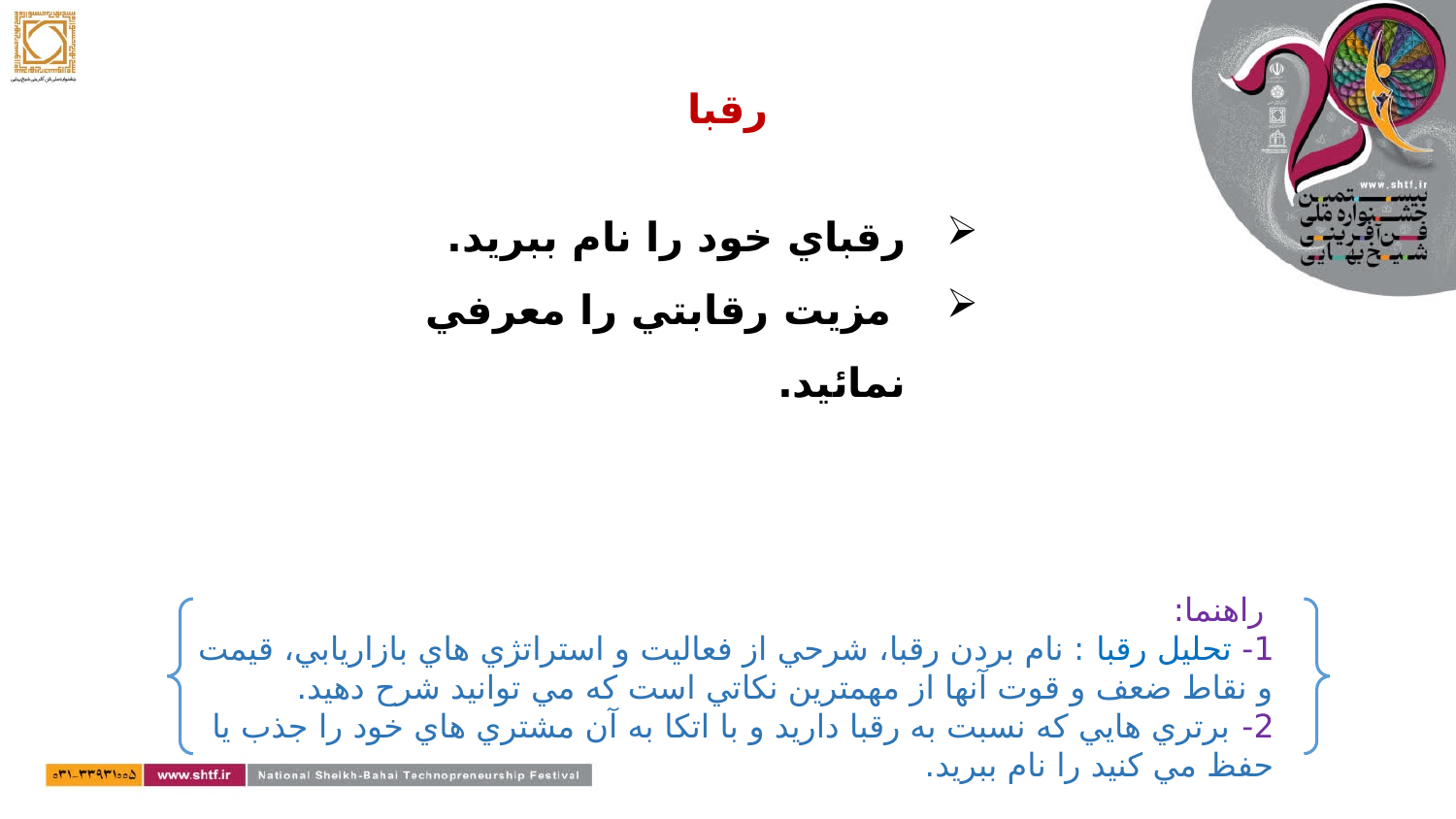

# رقبا

رقباي خود را نام ببريد.
 مزيت رقابتي را معرفي نمائيد.

 راهنما:
1- تحليل رقبا : نام بردن رقبا، شرحي از فعاليت و استراتژي هاي بازاريابي، قيمت و نقاط ضعف و قوت آنها از مهمترين نکاتي است که مي توانيد شرح دهيد.
2- برتري هايي که نسبت به رقبا داريد و با اتکا به آن مشتري هاي خود را جذب يا حفظ مي کنيد را نام ببريد.